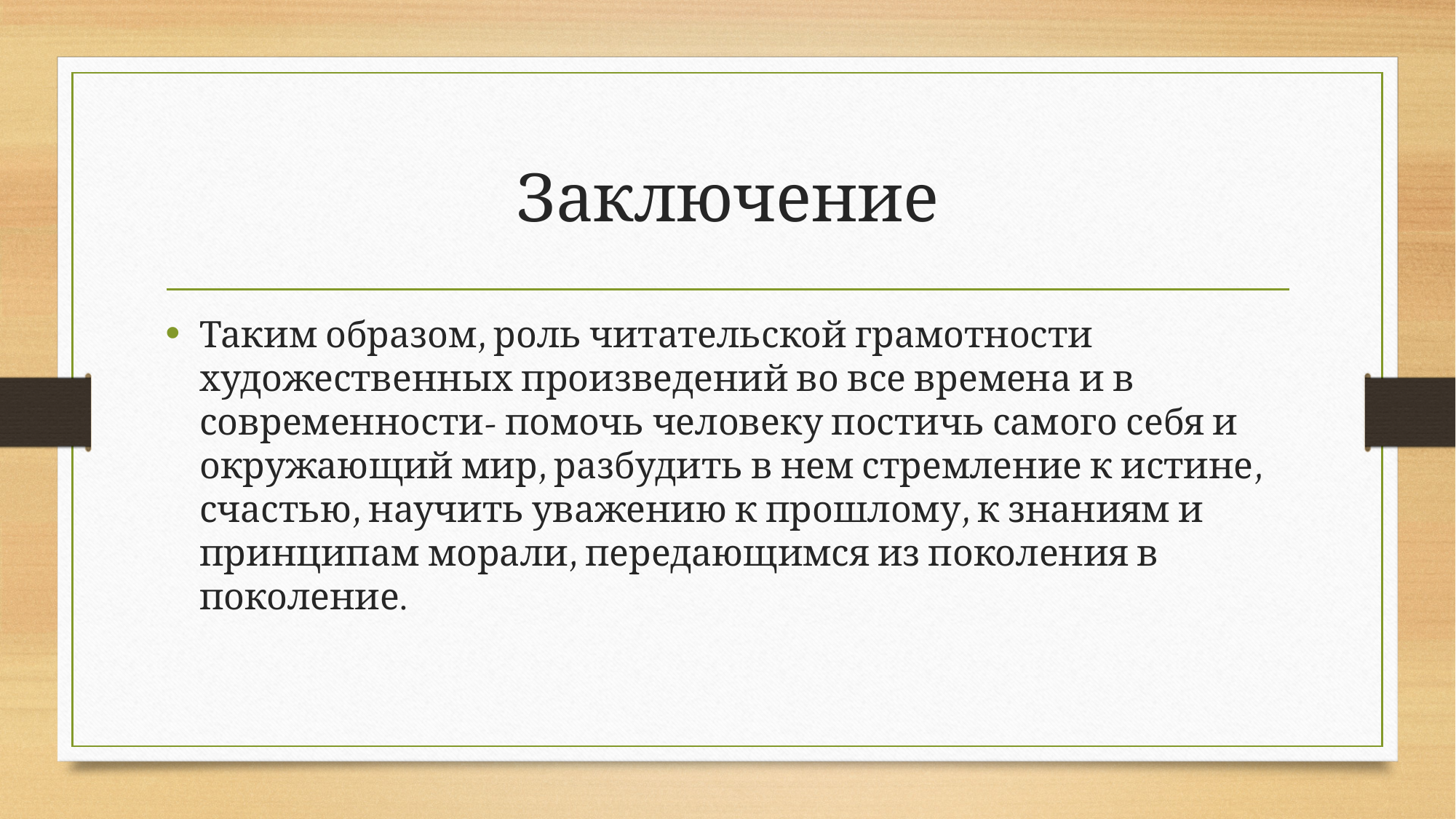

# Заключение
Таким образом, роль читательской грамотности художественных произведений во все времена и в современности- помочь человеку постичь самого себя и окружающий мир, разбудить в нем стремление к истине, счастью, научить уважению к прошлому, к знаниям и принципам морали, передающимся из поколения в поколение.